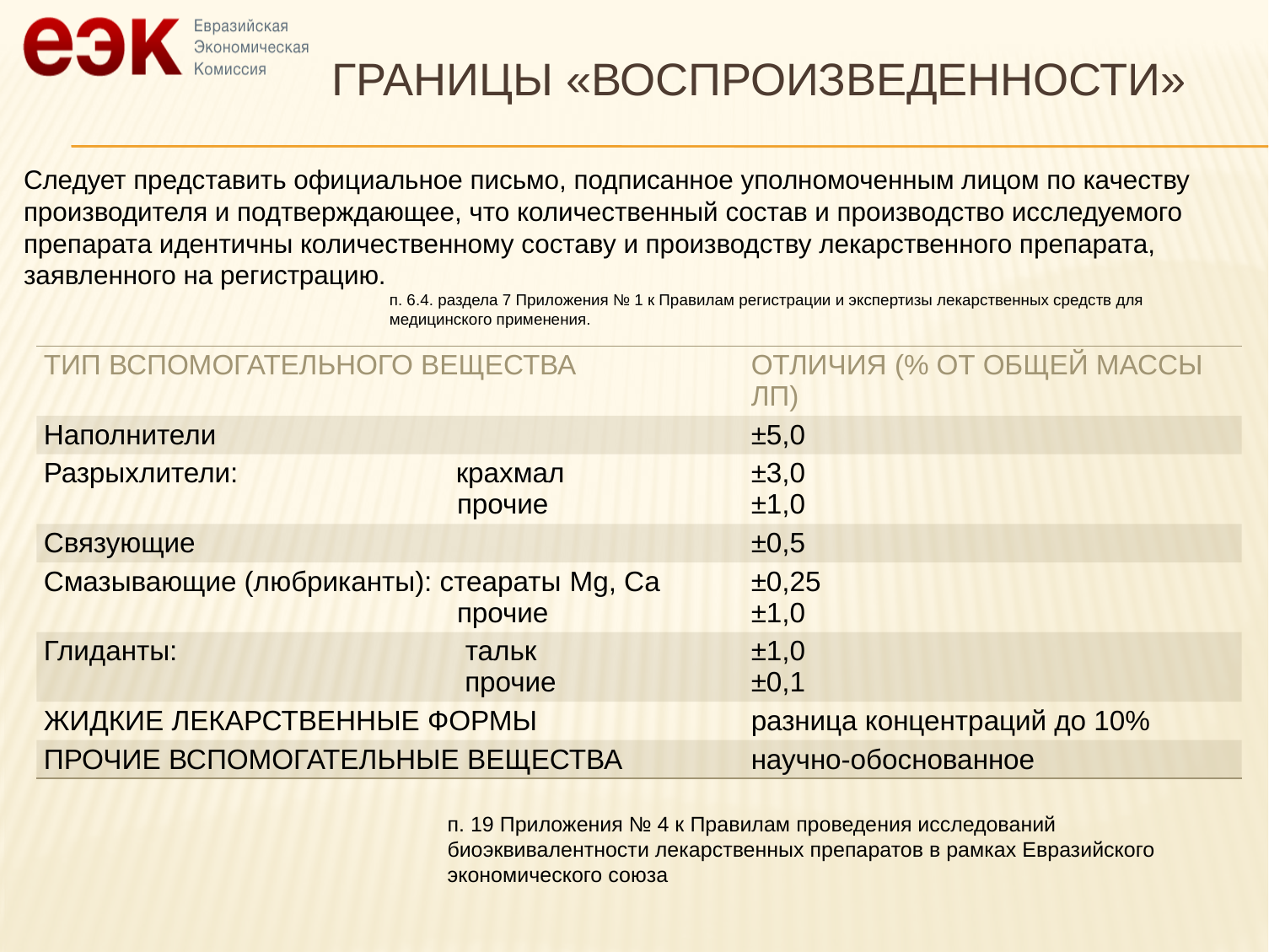

# Границы «Воспроизведенности»
Следует представить официальное письмо, подписанное уполномоченным лицом по качеству производителя и подтверждающее, что количественный состав и производство исследуемого препарата идентичны количественному составу и производству лекарственного препарата, заявленного на регистрацию.
п. 6.4. раздела 7 Приложения № 1 к Правилам регистрации и экспертизы лекарственных средств для медицинского применения.
| ТИП ВСПОМОГАТЕЛЬНОГО ВЕЩЕСТВА | ОТЛИЧИЯ (% ОТ ОБЩЕЙ МАССЫ ЛП) |
| --- | --- |
| Наполнители | ±5,0 |
| Разрыхлители: крахмал прочие | ±3,0 ±1,0 |
| Связующие | ±0,5 |
| Смазывающие (любриканты): стеараты Mg, Ca прочие | ±0,25 ±1,0 |
| Глиданты: тальк прочие | ±1,0 ±0,1 |
| ЖИДКИЕ ЛЕКАРСТВЕННЫЕ ФОРМЫ | разница концентраций до 10% |
| ПРОЧИЕ ВСПОМОГАТЕЛЬНЫЕ ВЕЩЕСТВА | научно-обоснованное |
п. 19 Приложения № 4 к Правилам проведения исследований биоэквивалентности лекарственных препаратов в рамках Евразийского экономического союза